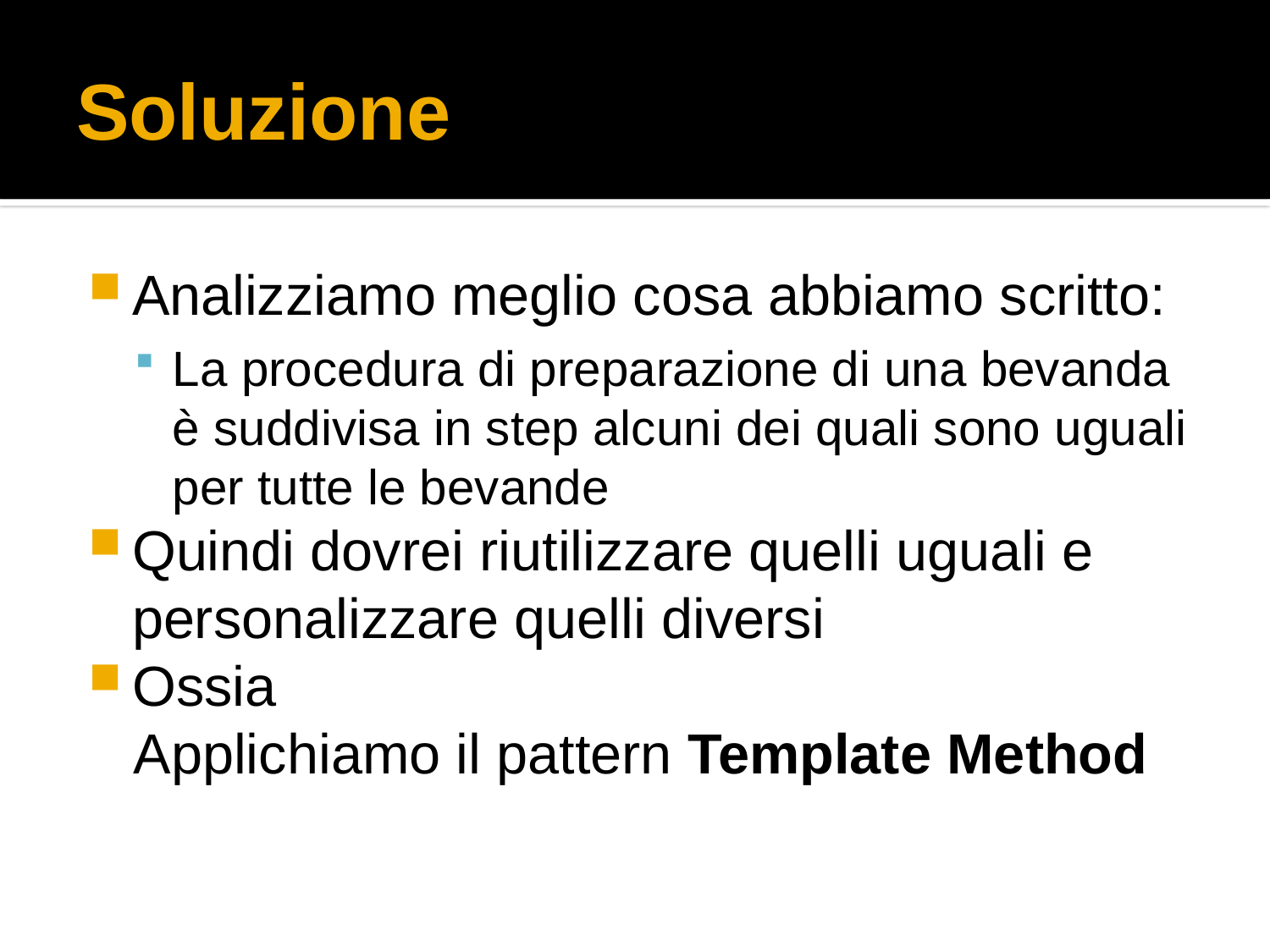

# Soluzione
Analizziamo meglio cosa abbiamo scritto:
La procedura di preparazione di una bevanda è suddivisa in step alcuni dei quali sono uguali per tutte le bevande
Quindi dovrei riutilizzare quelli uguali e personalizzare quelli diversi
Ossia
Applichiamo il pattern Template Method